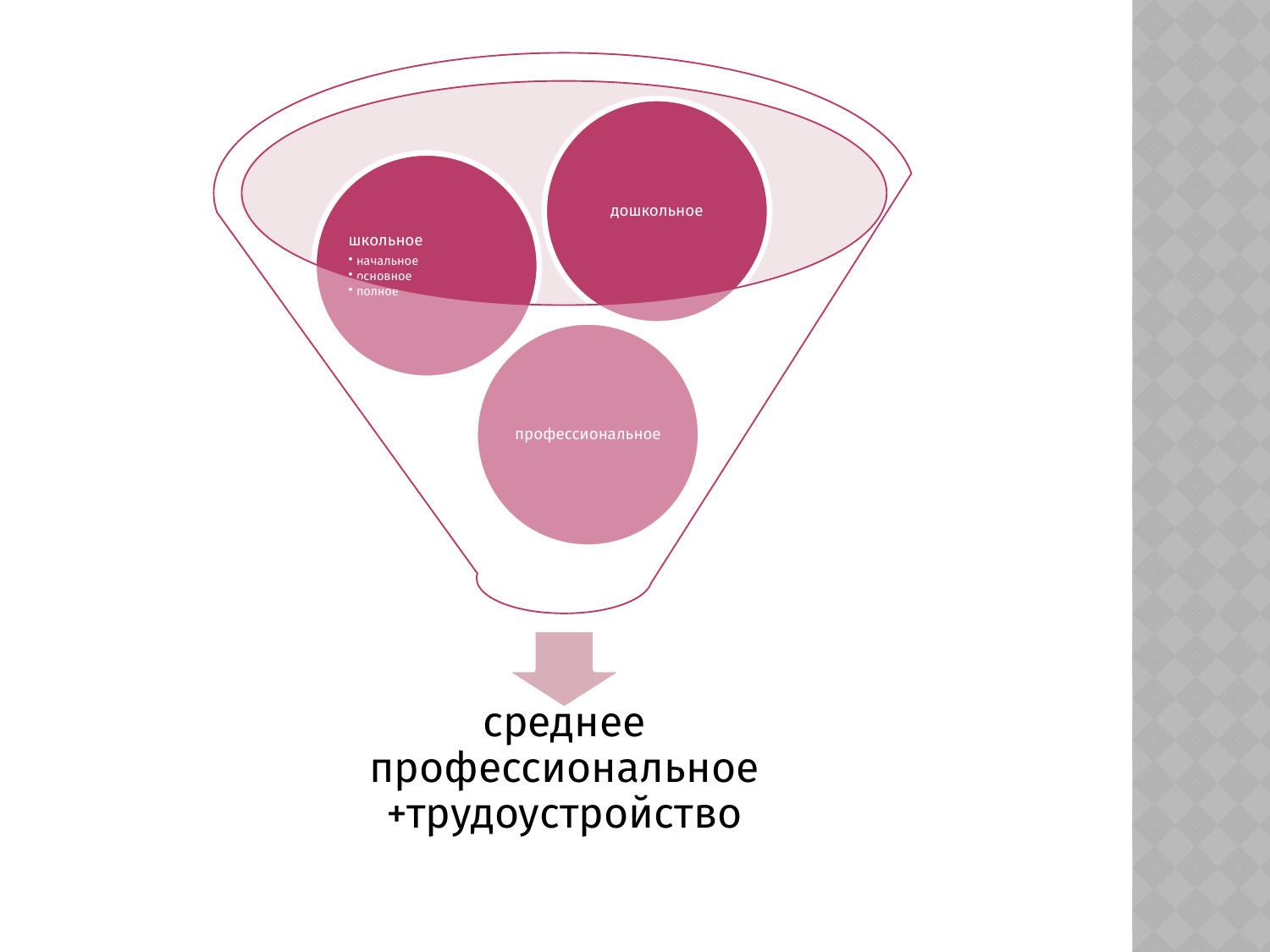

среднее профессиональное +трудоустройство
профессиональное
школьное
начальное
основное
полное
дошкольное